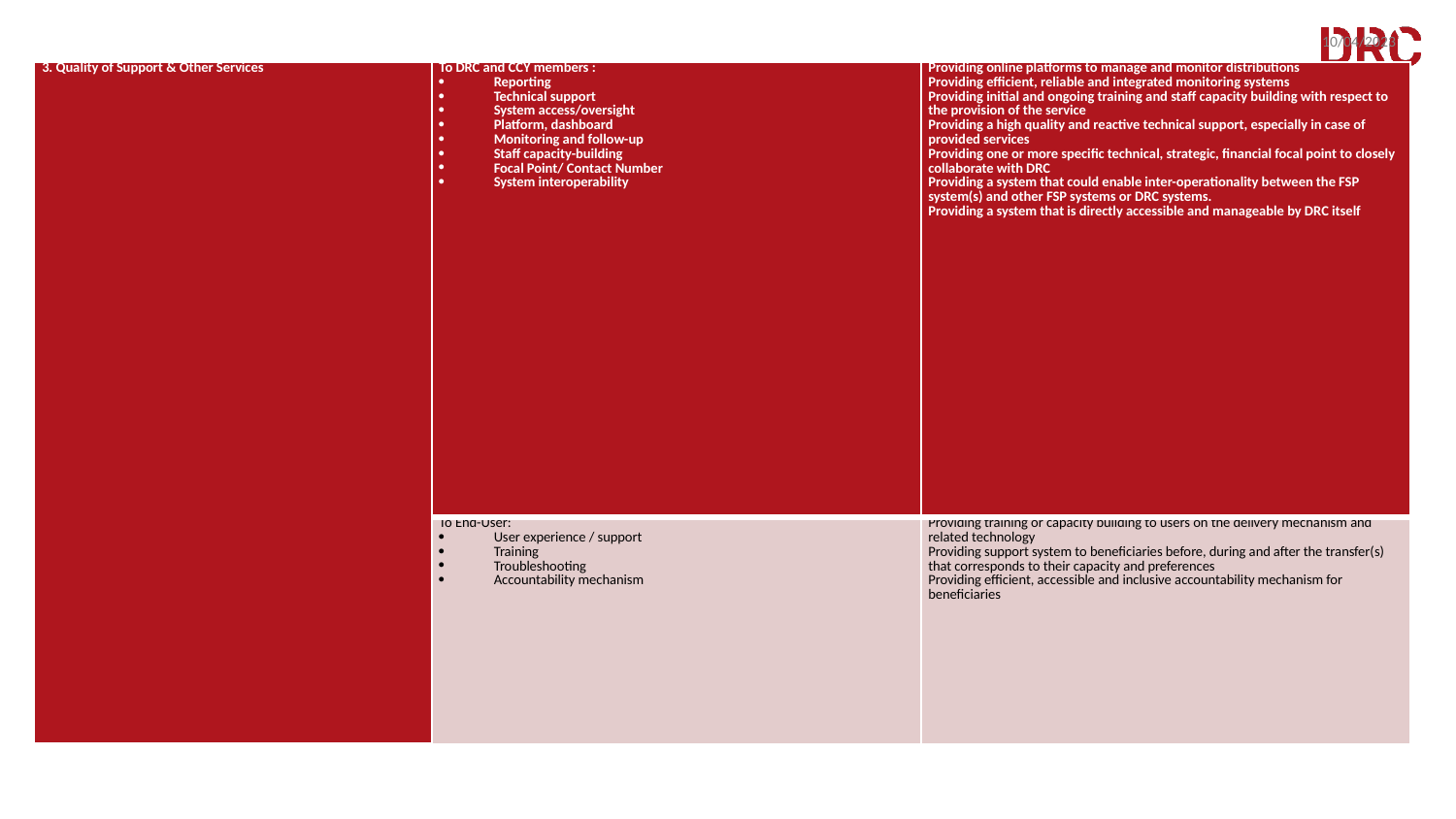

10/04/2023
| 3. Quality of Support & Other Services | To DRC and CCY members : Reporting Technical support System access/oversight Platform, dashboard Monitoring and follow-up Staff capacity-building Focal Point/ Contact Number System interoperability | Providing online platforms to manage and monitor distributions Providing efficient, reliable and integrated monitoring systems Providing initial and ongoing training and staff capacity building with respect to the provision of the service Providing a high quality and reactive technical support, especially in case of provided services Providing one or more specific technical, strategic, financial focal point to closely collaborate with DRC Providing a system that could enable inter-operationality between the FSP system(s) and other FSP systems or DRC systems. Providing a system that is directly accessible and manageable by DRC itself |
| --- | --- | --- |
|  | To End-User: User experience / support Training Troubleshooting Accountability mechanism | Providing training or capacity building to users on the delivery mechanism and related technology Providing support system to beneficiaries before, during and after the transfer(s) that corresponds to their capacity and preferences Providing efficient, accessible and inclusive accountability mechanism for beneficiaries |